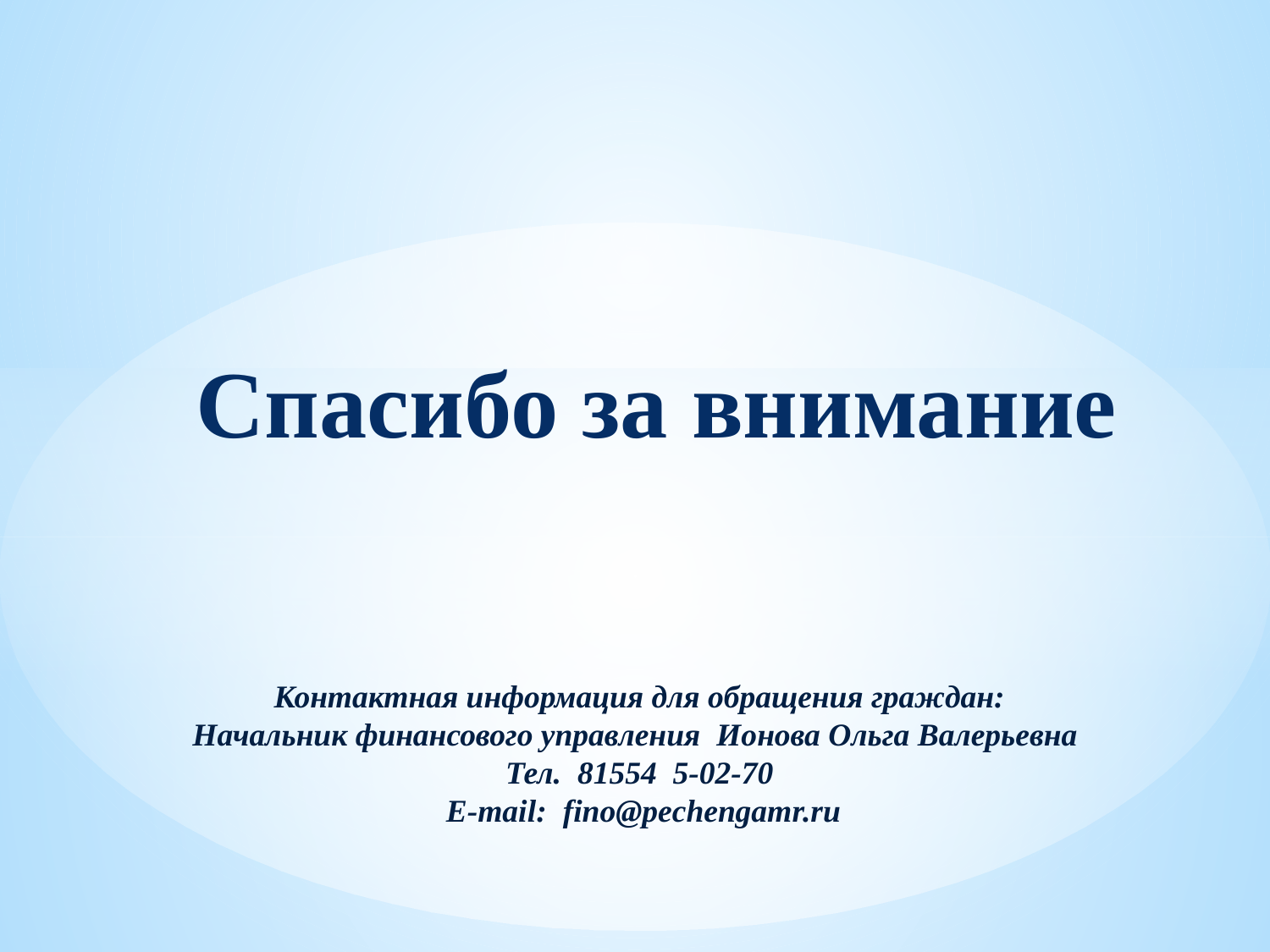

# Спасибо за внимание
Контактная информация для обращения граждан:
Начальник финансового управления  Ионова Ольга Валерьевна
Тел.  81554  5-02-70
 E-mail:  fino@pechengamr.ru